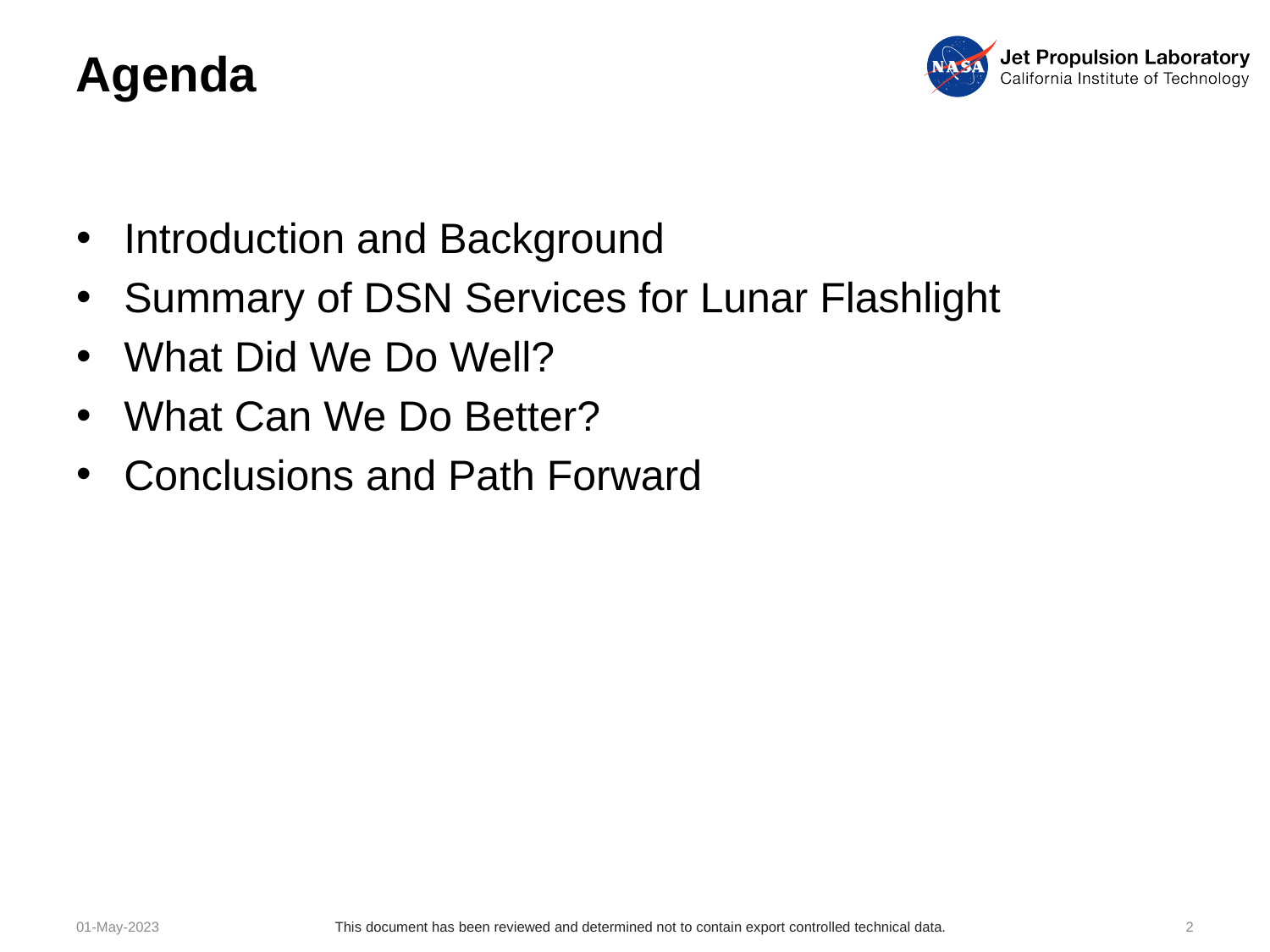

# Agenda
Introduction and Background
Summary of DSN Services for Lunar Flashlight
What Did We Do Well?
What Can We Do Better?
Conclusions and Path Forward
01-May-2023
This document has been reviewed and determined not to contain export controlled technical data.
2